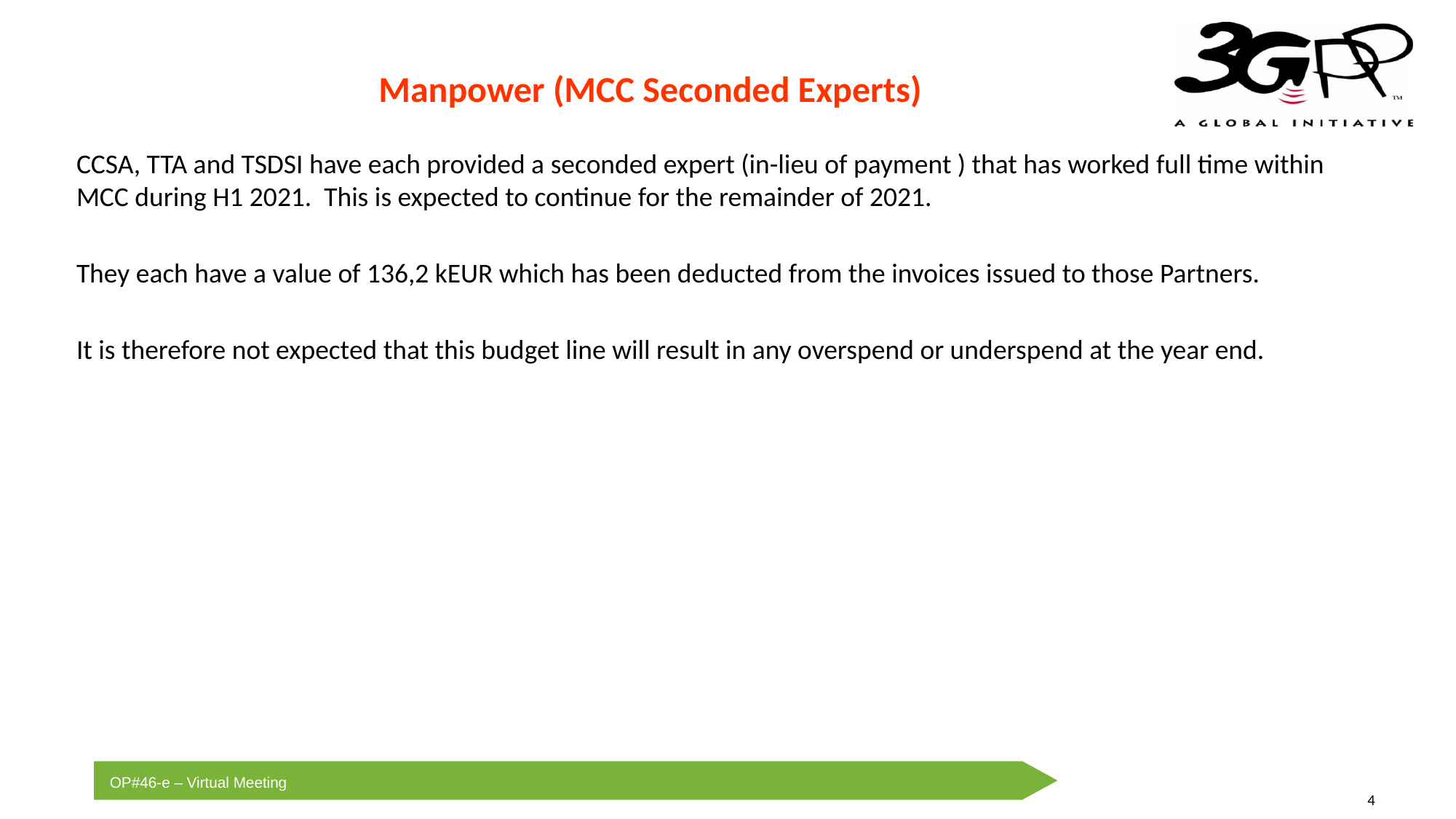

Manpower (MCC Seconded Experts)

CCSA, TTA and TSDSI have each provided a seconded expert (in-lieu of payment ) that has worked full time within MCC during H1 2021.  This is expected to continue for the remainder of 2021.

They each have a value of 136,2 kEUR which has been deducted from the invoices issued to those Partners.

It is therefore not expected that this budget line will result in any overspend or underspend at the year end.